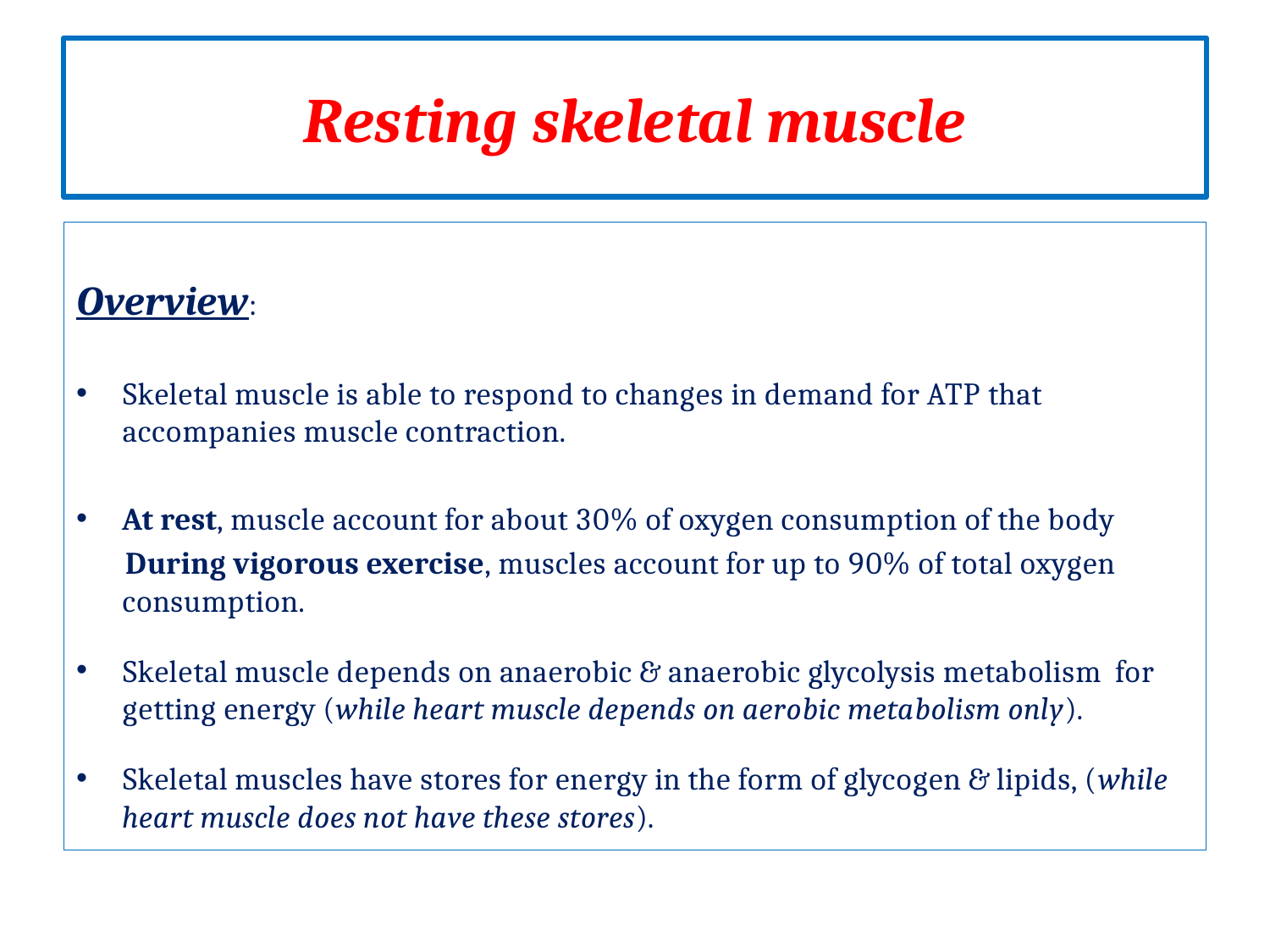

# Resting skeletal muscle

Overview:

Skeletal muscle is able to respond to changes in demand for ATP that accompanies muscle contraction.

At rest, muscle account for about 30% of oxygen consumption of the body
       During vigorous exercise, muscles account for up to 90% of total oxygen consumption.

Skeletal muscle depends on anaerobic & anaerobic glycolysis metabolism  for getting energy (while heart muscle depends on aerobic metabolism only).

Skeletal muscles have stores for energy in the form of glycogen & lipids, (while heart muscle does not have these stores).